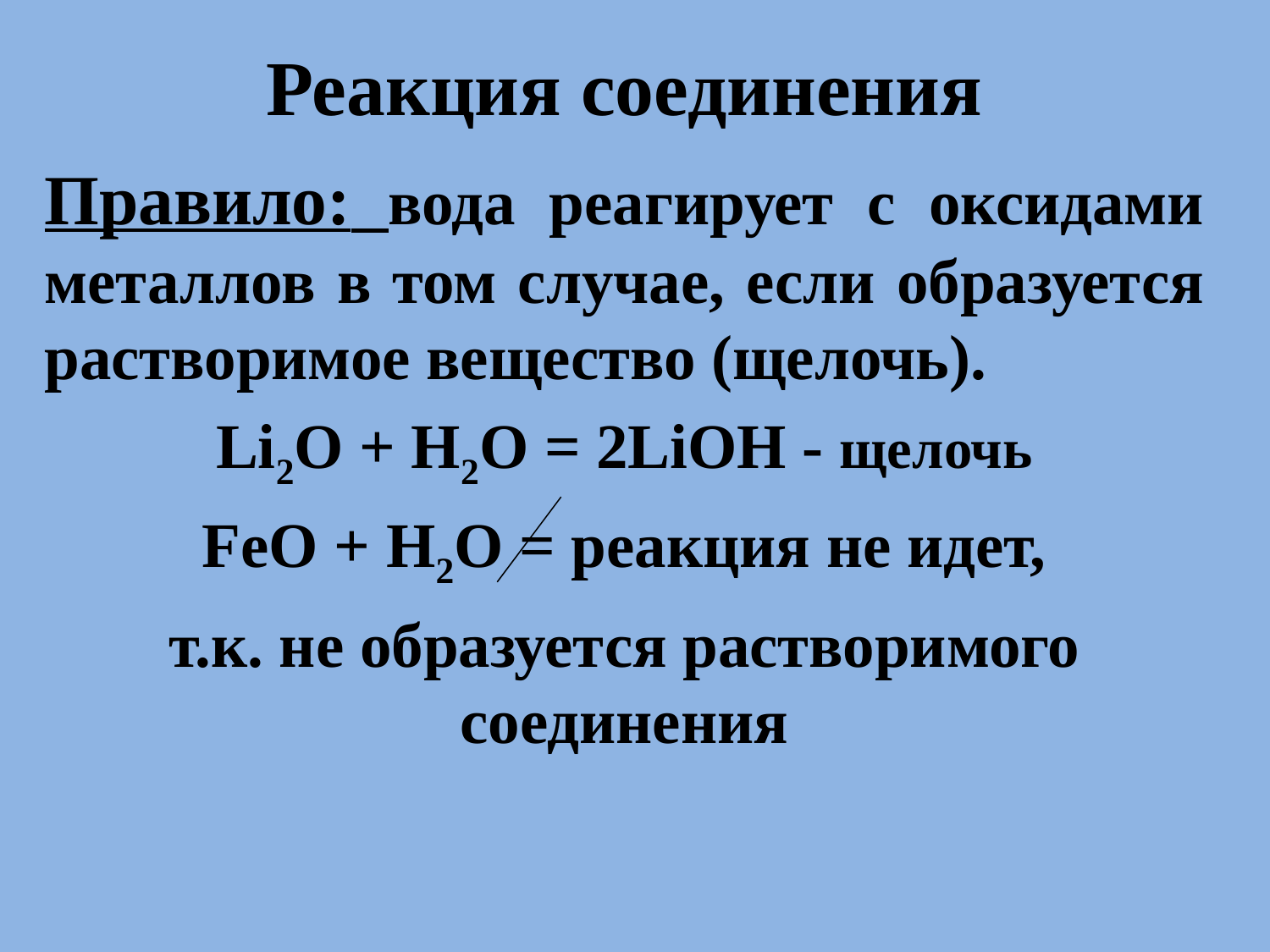

# .
Реакция соединения
Правило: вода реагирует с оксидами металлов в том случае, если образуется растворимое вещество (щелочь).
Li2O + H2O = 2LiOH - щелочь
FeO + H2O = реакция не идет,
т.к. не образуется растворимого соединения